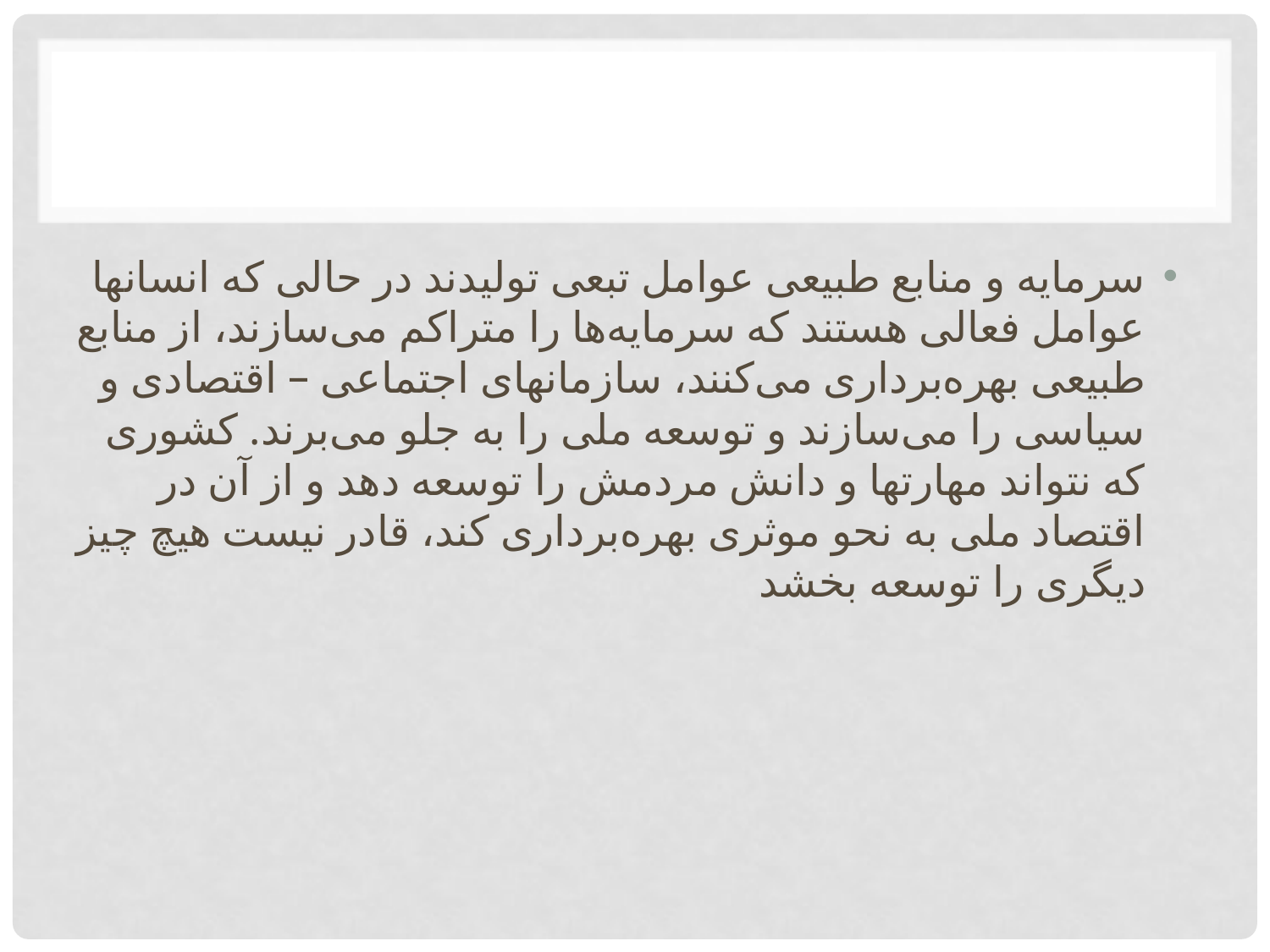

سرمایه و منابع طبیعی عوامل تبعی تولیدند در حالی که انسانها عوامل فعالی هستند که سرمایه‌ها را متراکم می‌سازند، از منابع طبیعی بهره‌برداری می‌کنند، سازمانهای اجتماعی – اقتصادی و سیاسی را می‌سازند و توسعه ملی را به جلو می‌برند. کشوری که نتواند مهارتها و دانش مردمش را توسعه دهد و از آن در اقتصاد ملی به نحو موثری بهره‌برداری کند، قادر نیست هیچ چیز دیگری را توسعه بخشد